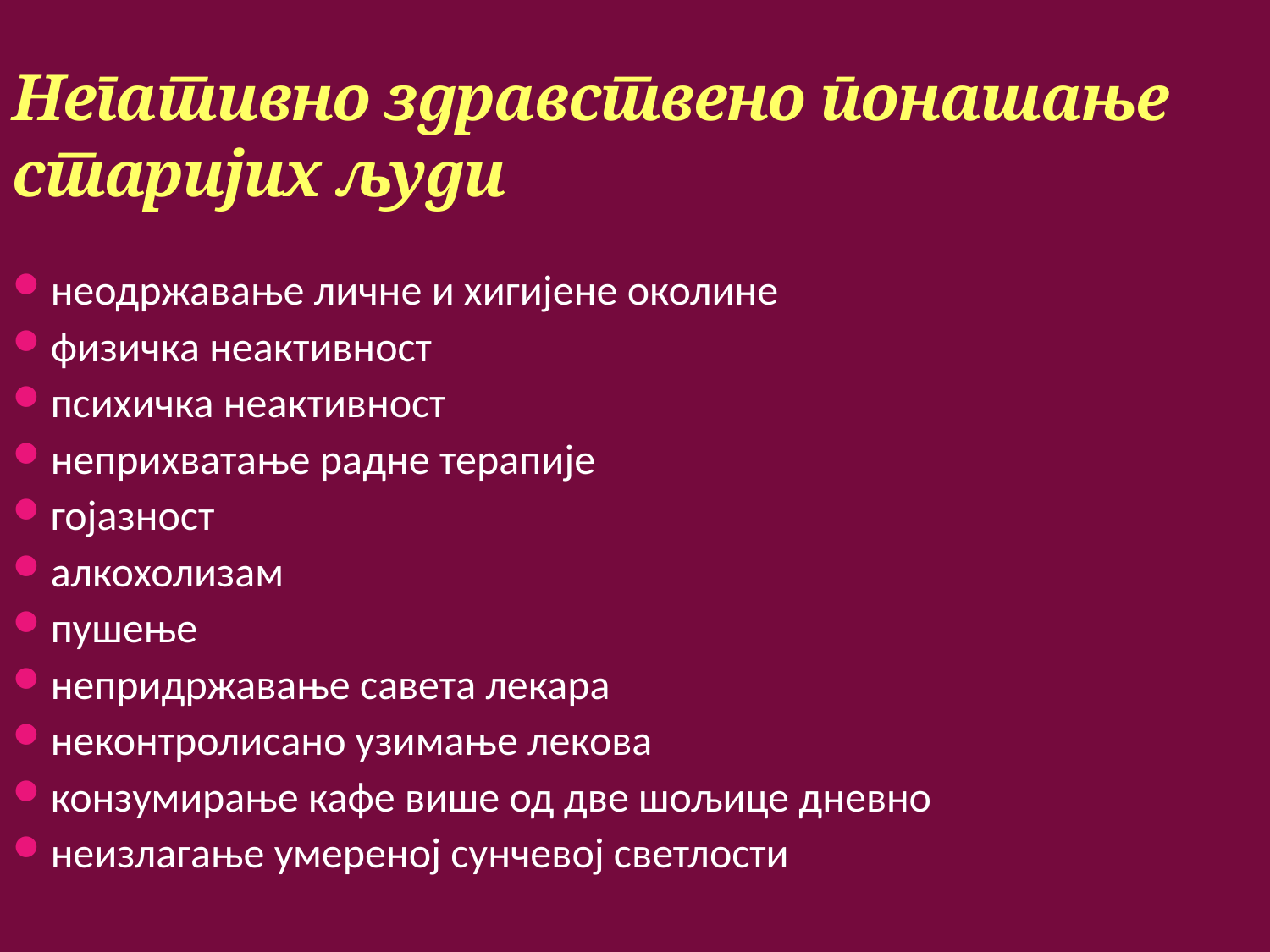

# Негативно здравствено понашање старијих људи

неодржавање личне и хигијене околине
физичка неактивност
психичка неактивност
неприхватање радне терапије
гојазност
алкохолизам
пушење
непридржавање савета лекара
неконтролисано узимање лекова
конзумирање кафе више од две шољице дневно
неизлагање умереној сунчевој светлости